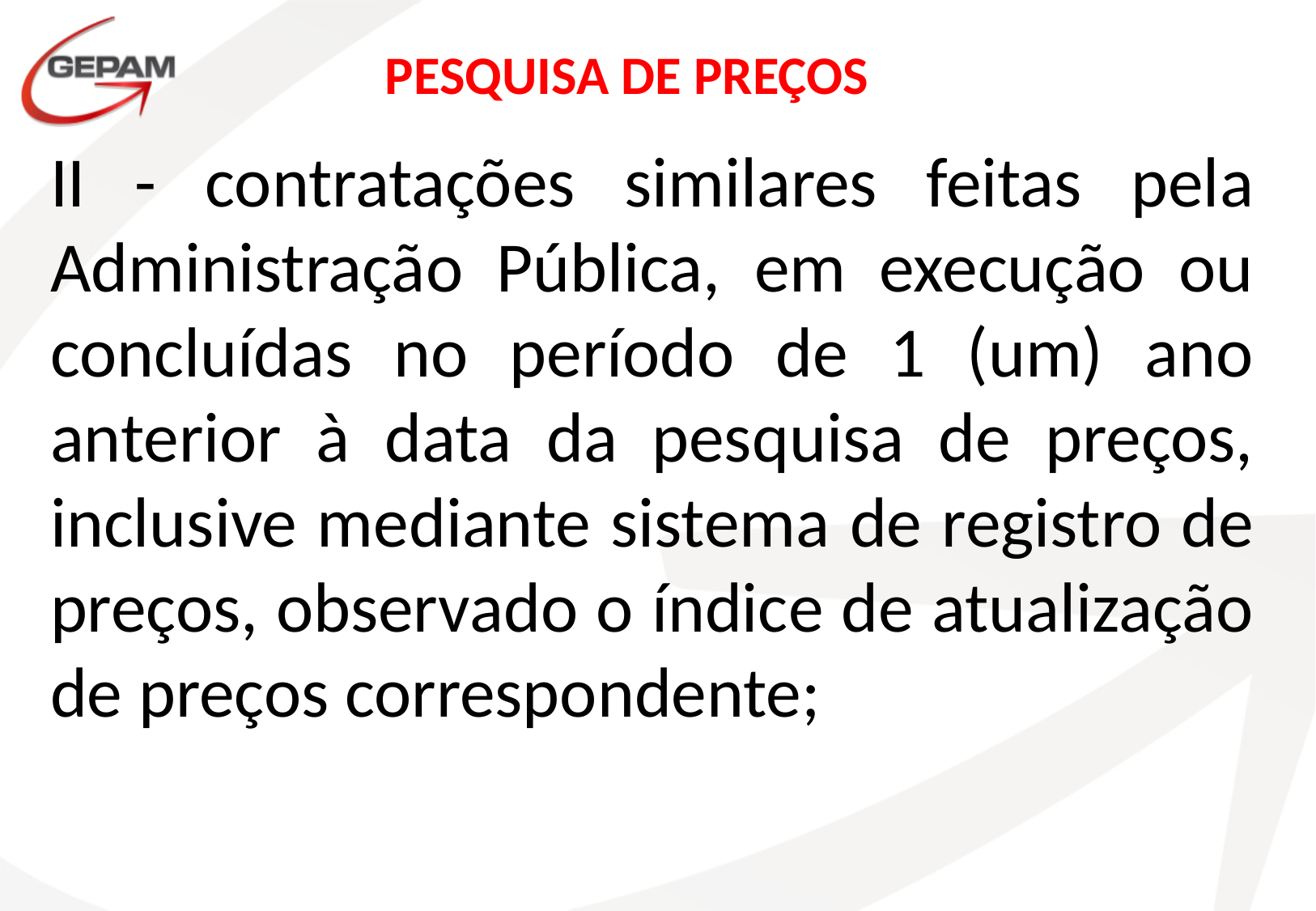

PESQUISA DE PREÇOS
II - contratações similares feitas pela Administração Pública, em execução ou concluídas no período de 1 (um) ano anterior à data da pesquisa de preços, inclusive mediante sistema de registro de preços, observado o índice de atualização de preços correspondente;